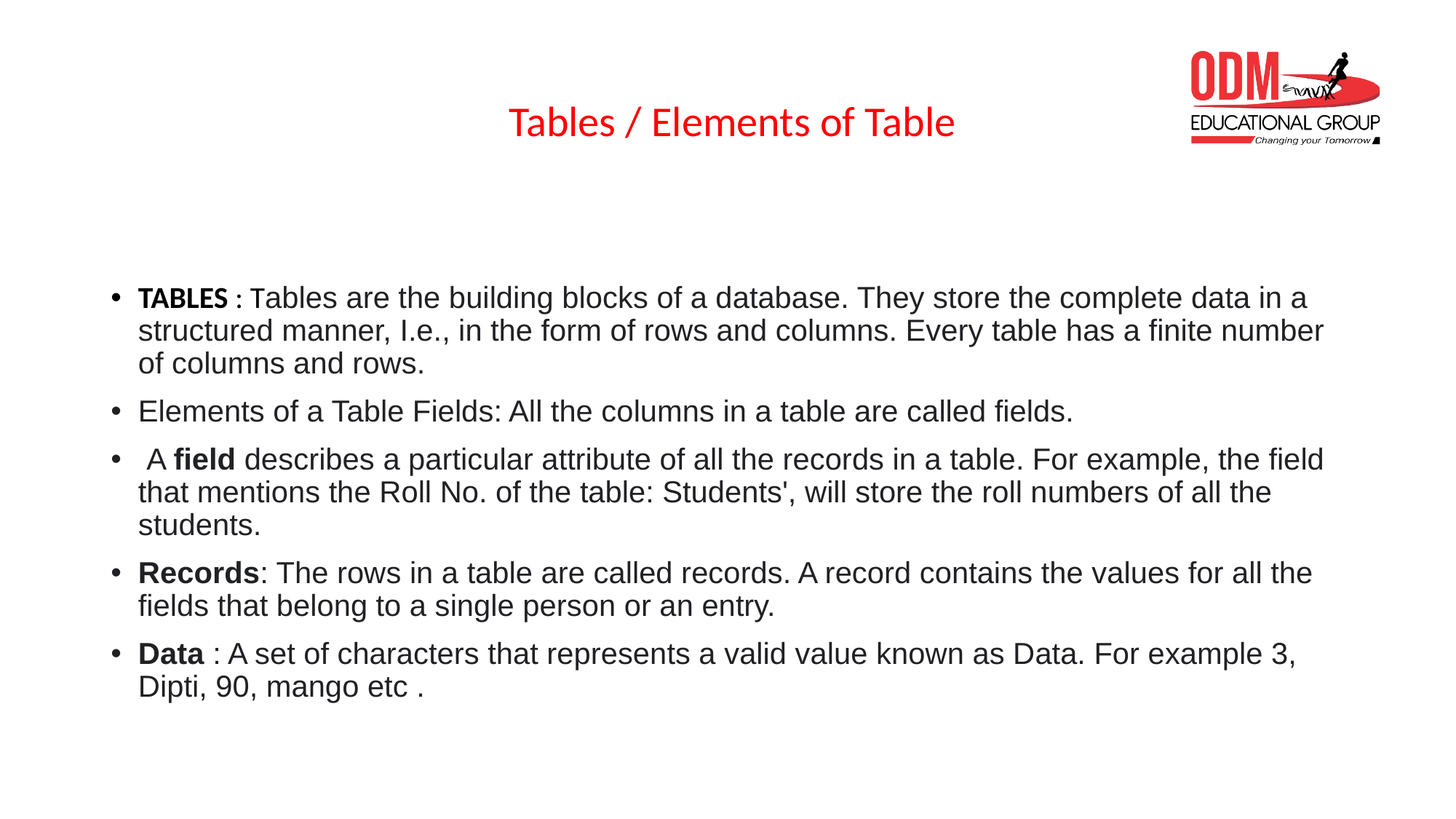

# Tables / Elements of Table

TABLES : Tables are the building blocks of a database. They store the complete data in a structured manner, I.e., in the form of rows and columns. Every table has a finite number of columns and rows.
Elements of a Table Fields: All the columns in a table are called fields.
 A field describes a particular attribute of all the records in a table. For example, the field that mentions the Roll No. of the table: Students', will store the roll numbers of all the students.
Records: The rows in a table are called records. A record contains the values for all the fields that belong to a single person or an entry.
Data : A set of characters that represents a valid value known as Data. For example 3, Dipti, 90, mango etc .